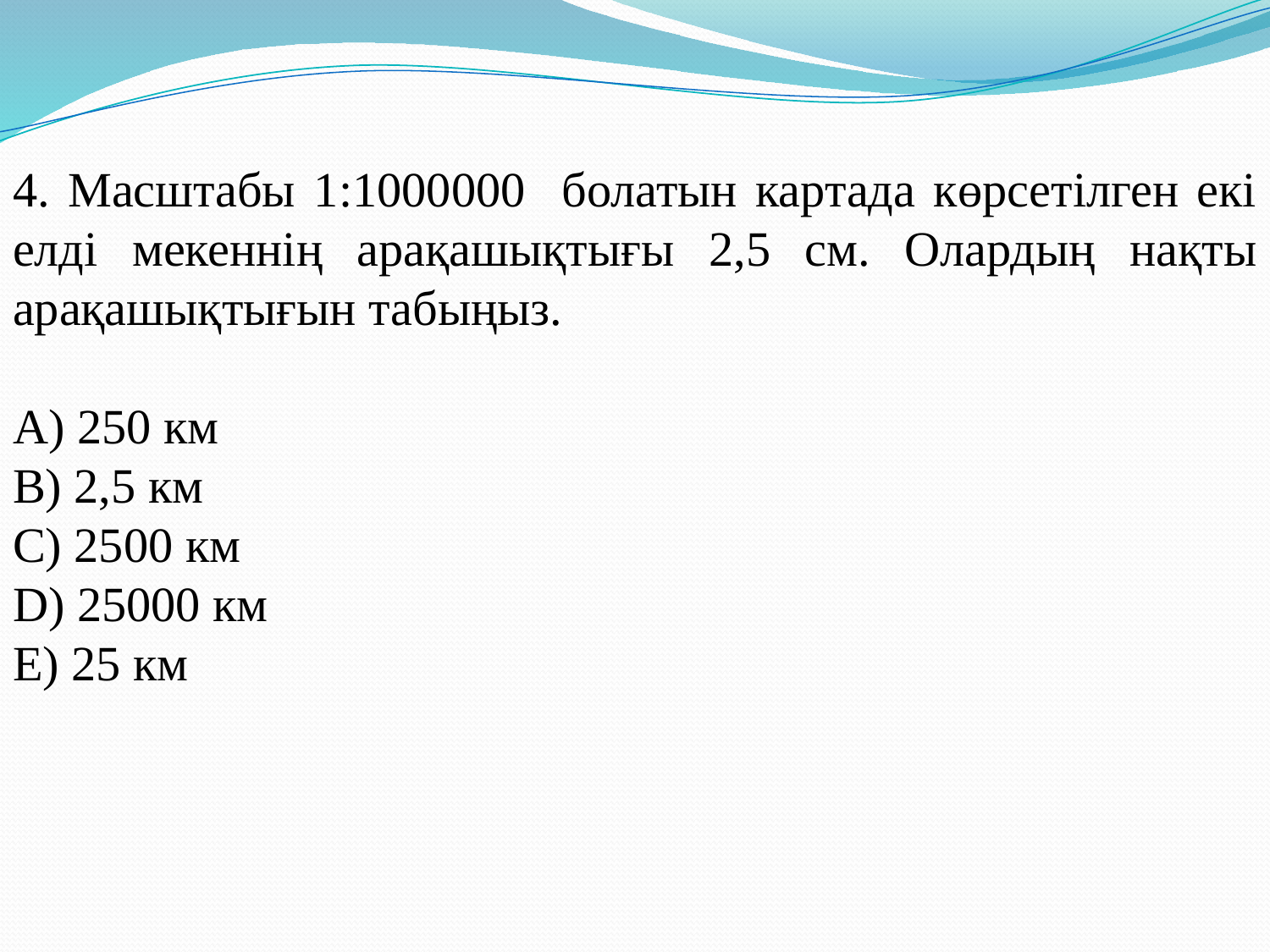

4. Масштабы 1:1000000  болатын картада көрсетілген екі елді мекеннің арақашықтығы 2,5 см. Олардың нақты арақашықтығын табыңыз.

A) 250 км
B) 2,5 км
C) 2500 км
D) 25000 км
E) 25 км